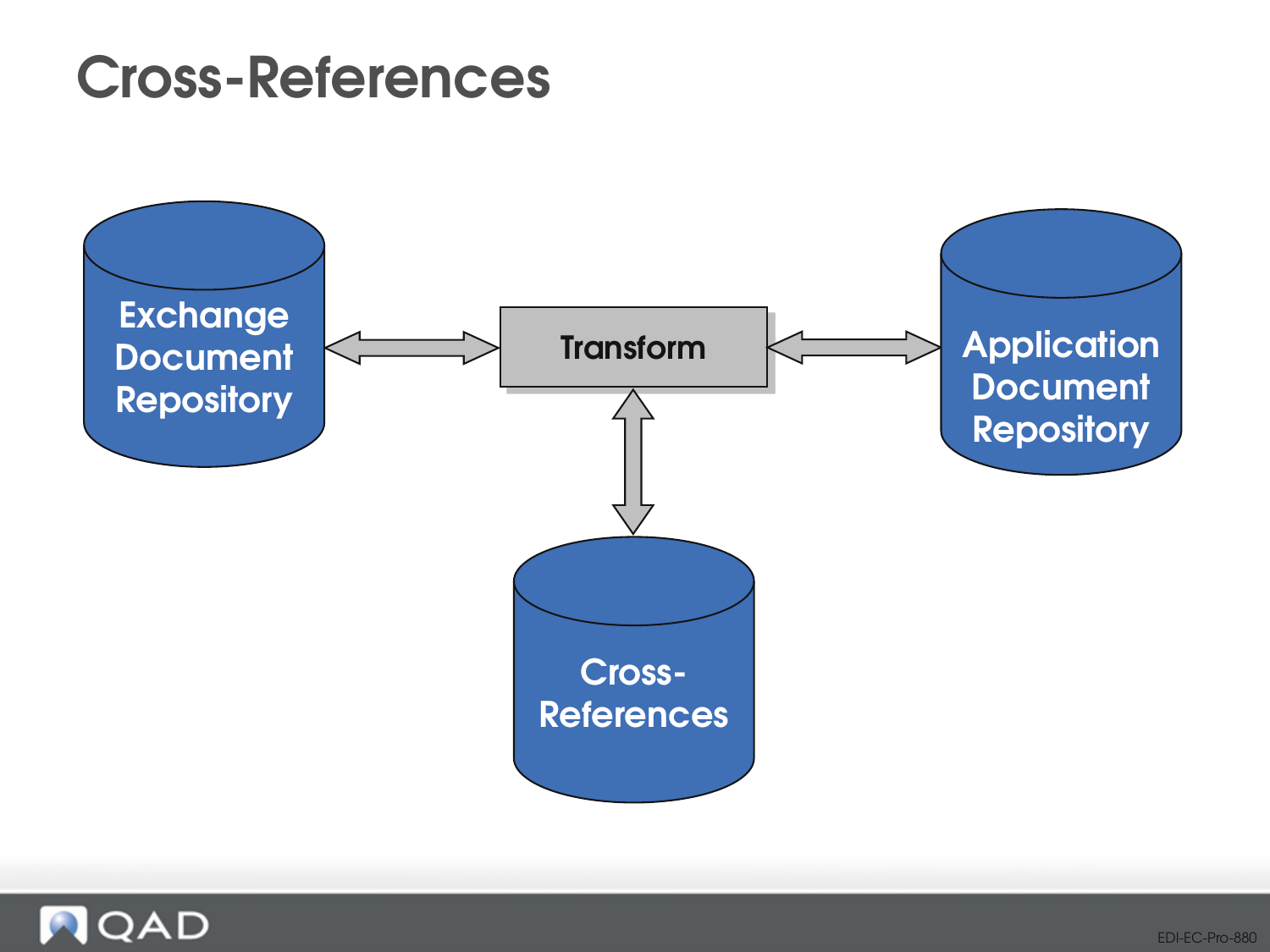

# Cross-References

Exchange
Document
Repository

Application
Document
Repository
Transform

Cross-
References

EDI-EC-Pro-880